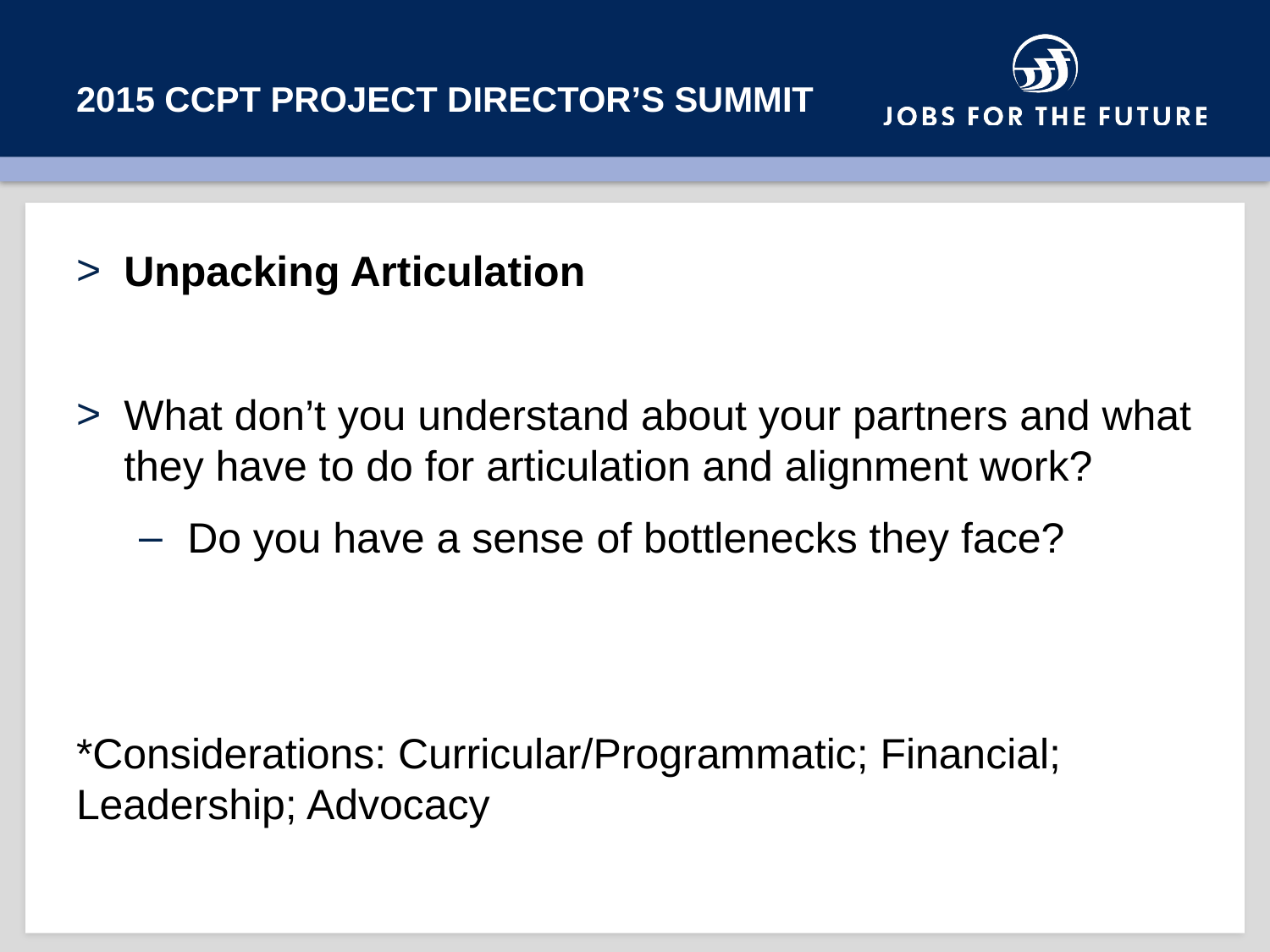

# 2015 CCPT PROJECT DIRECTOR’s SUMMIT
Unpacking Articulation

What don’t you understand about your partners and what they have to do for articulation and alignment work?
Do you have a sense of bottlenecks they face?

*Considerations: Curricular/Programmatic; Financial; Leadership; Advocacy